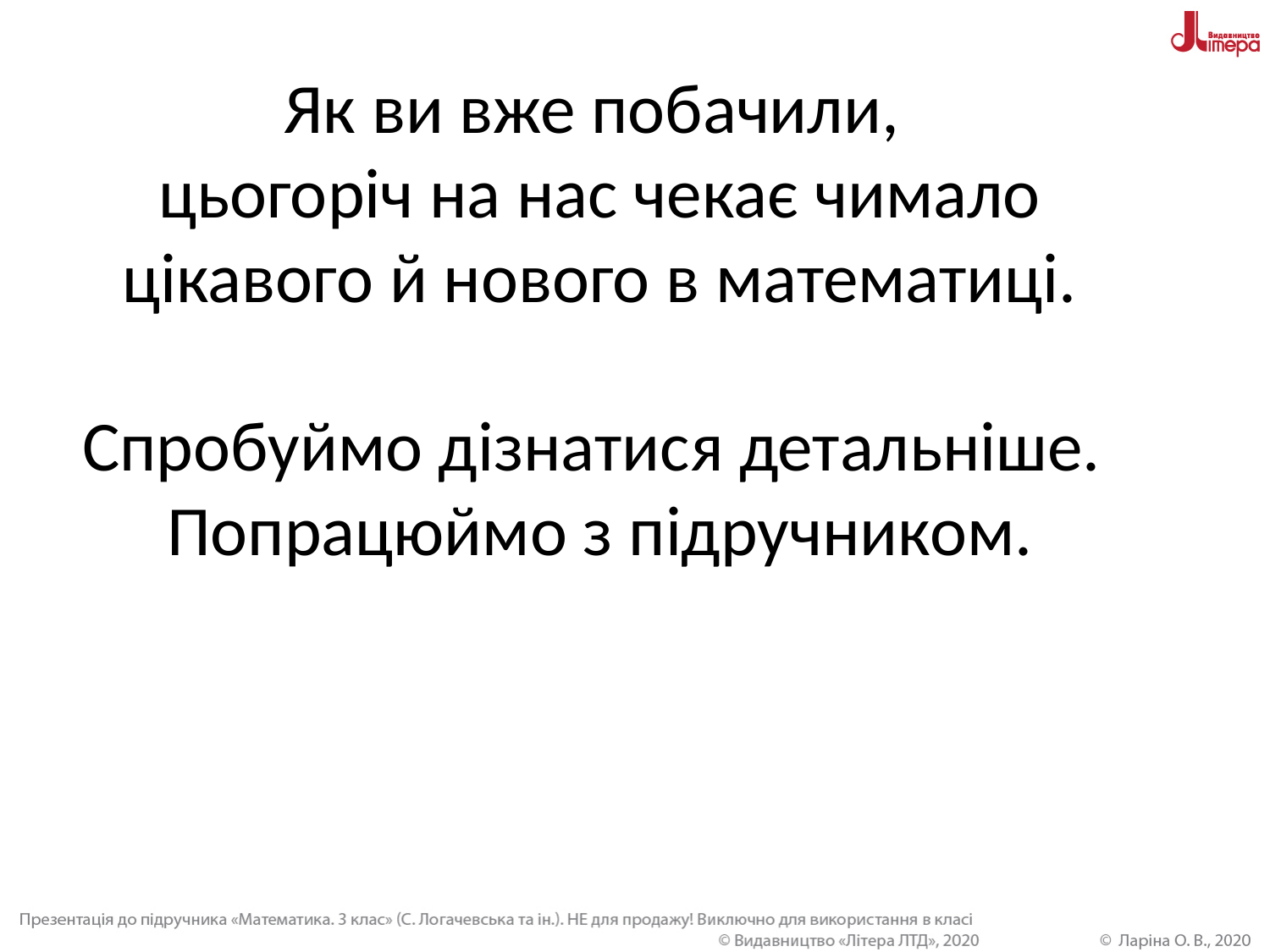

Як ви вже побачили,
цьогоріч на нас чекає чимало цікавого й нового в математиці.

Спробуймо дізнатися детальніше.
Попрацюймо з підручником.